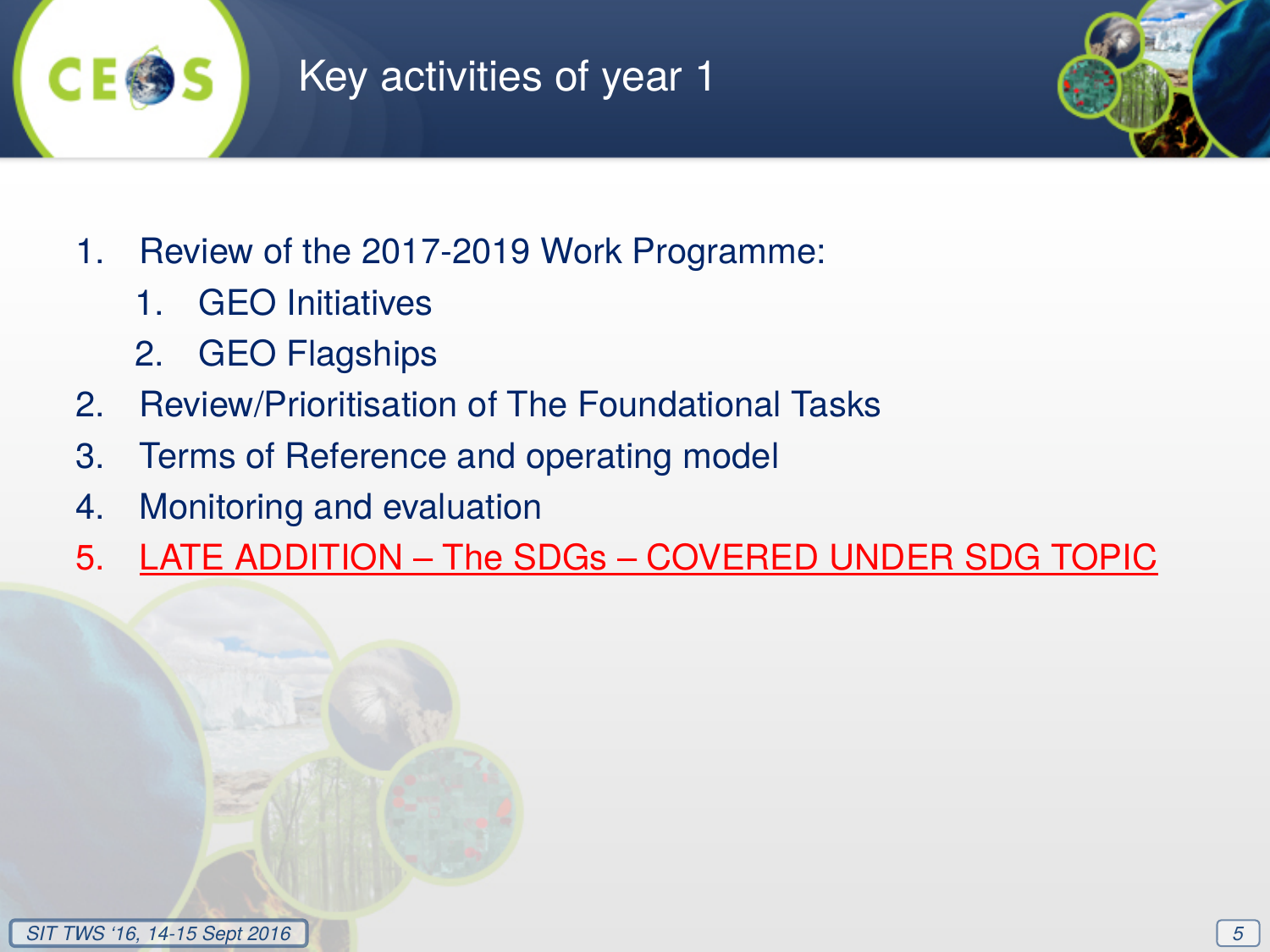

Key activities of year 1
Review of the 2017-2019 Work Programme:
GEO Initiatives
GEO Flagships
Review/Prioritisation of The Foundational Tasks
Terms of Reference and operating model
Monitoring and evaluation
LATE ADDITION – The SDGs – COVERED UNDER SDG TOPIC
5